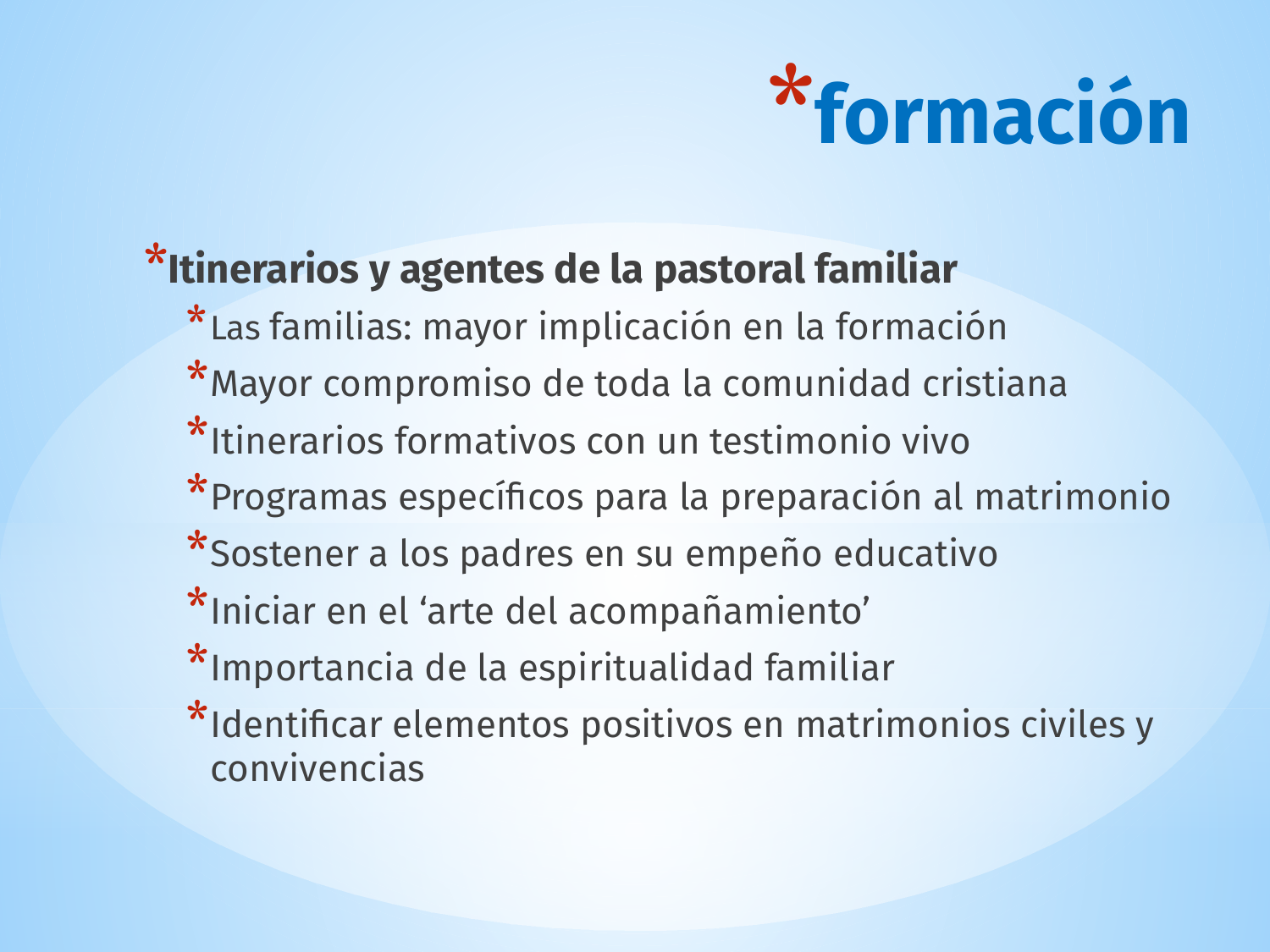

# formación
Itinerarios y agentes de la pastoral familiar
Las familias: mayor implicación en la formación
Mayor compromiso de toda la comunidad cristiana
Itinerarios formativos con un testimonio vivo
Programas específicos para la preparación al matrimonio
Sostener a los padres en su empeño educativo
Iniciar en el ‘arte del acompañamiento’
Importancia de la espiritualidad familiar
Identificar elementos positivos en matrimonios civiles y convivencias